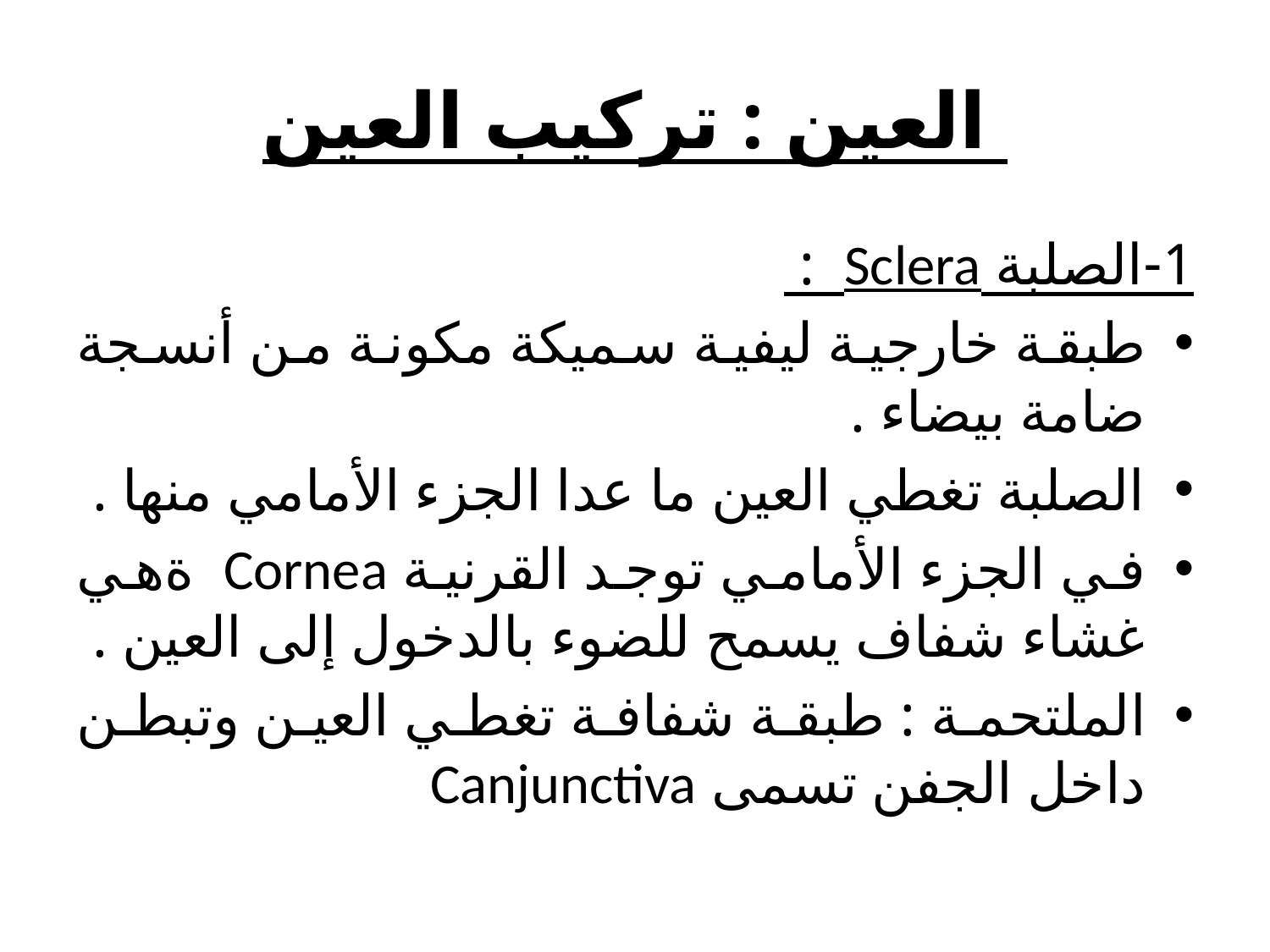

# العين : تركيب العين
1-الصلبة Sclera  :
طبقة خارجية ليفية سميكة مكونة من أنسجة ضامة بيضاء .
الصلبة تغطي العين ما عدا الجزء الأمامي منها .
في الجزء الأمامي توجد القرنية Cornea  ةهي غشاء شفاف يسمح للضوء بالدخول إلى العين .
الملتحمة : طبقة شفافة تغطي العين وتبطن داخل الجفن تسمى Canjunctiva